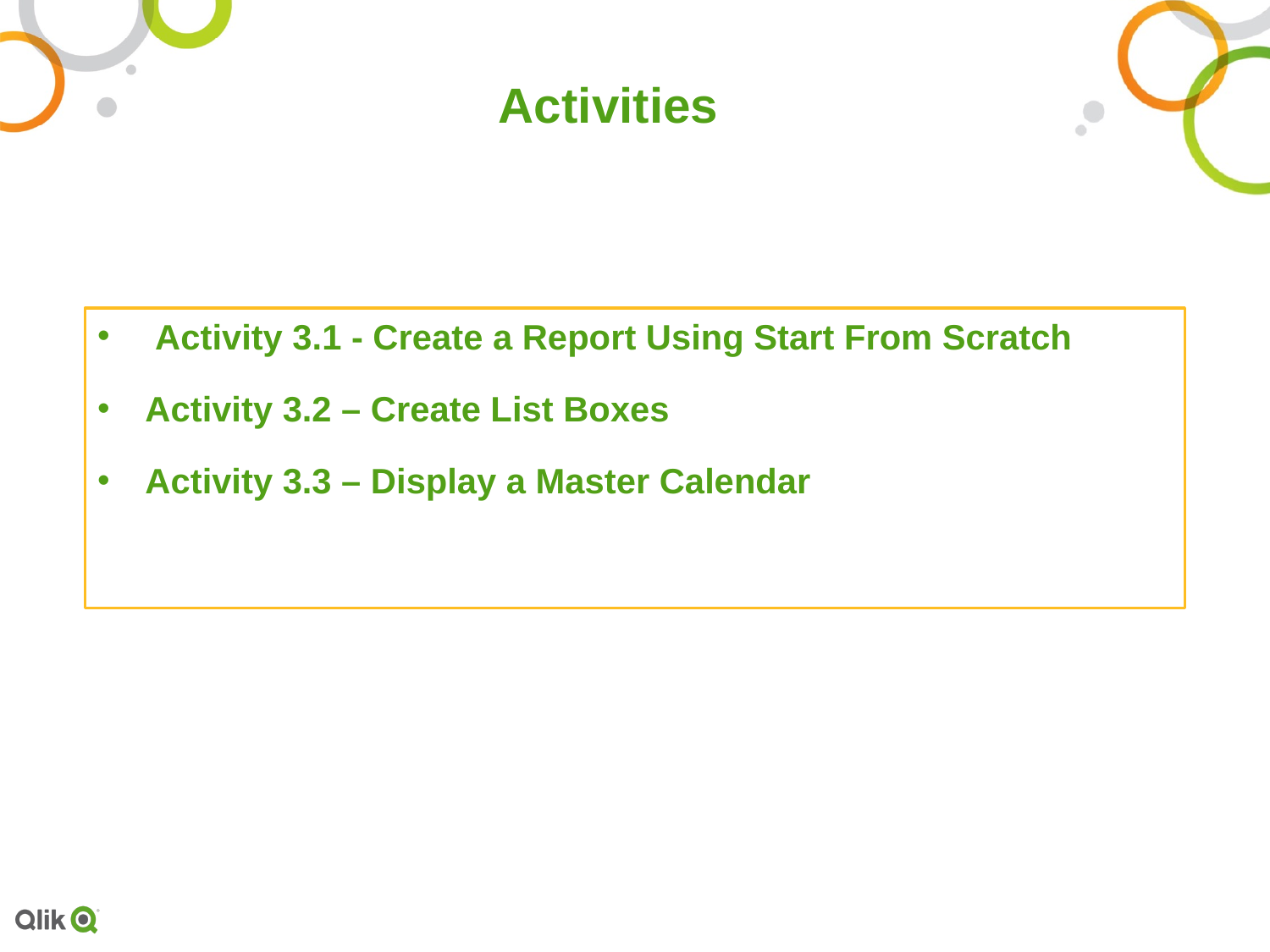

# Activities
 Activity 3.1 - Create a Report Using Start From Scratch
Activity 3.2 – Create List Boxes
Activity 3.3 – Display a Master Calendar